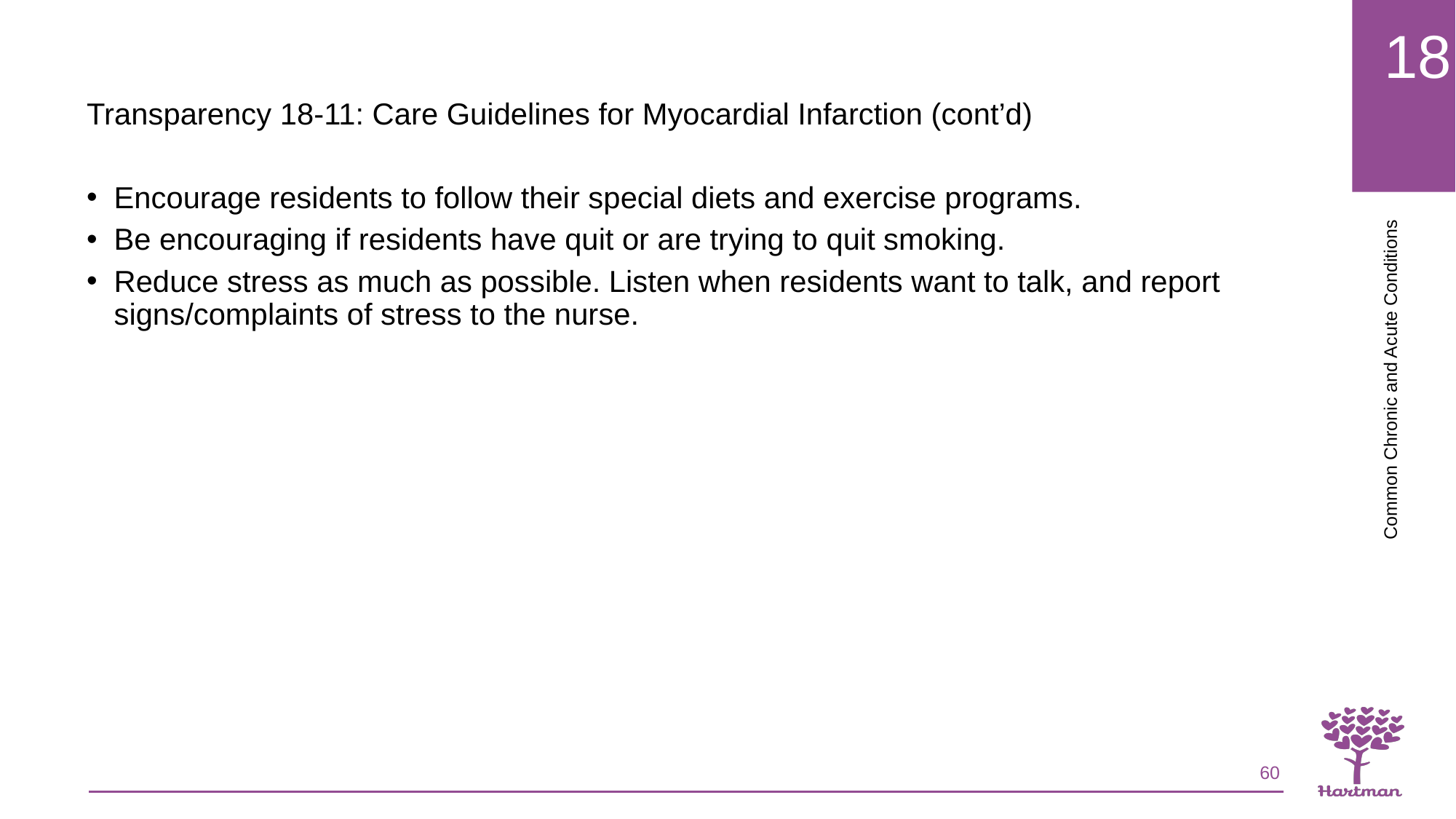

Transparency 18-11: Care Guidelines for Myocardial Infarction (cont’d)

Encourage residents to follow their special diets and exercise programs.
Be encouraging if residents have quit or are trying to quit smoking.
Reduce stress as much as possible. Listen when residents want to talk, and report signs/complaints of stress to the nurse.

60